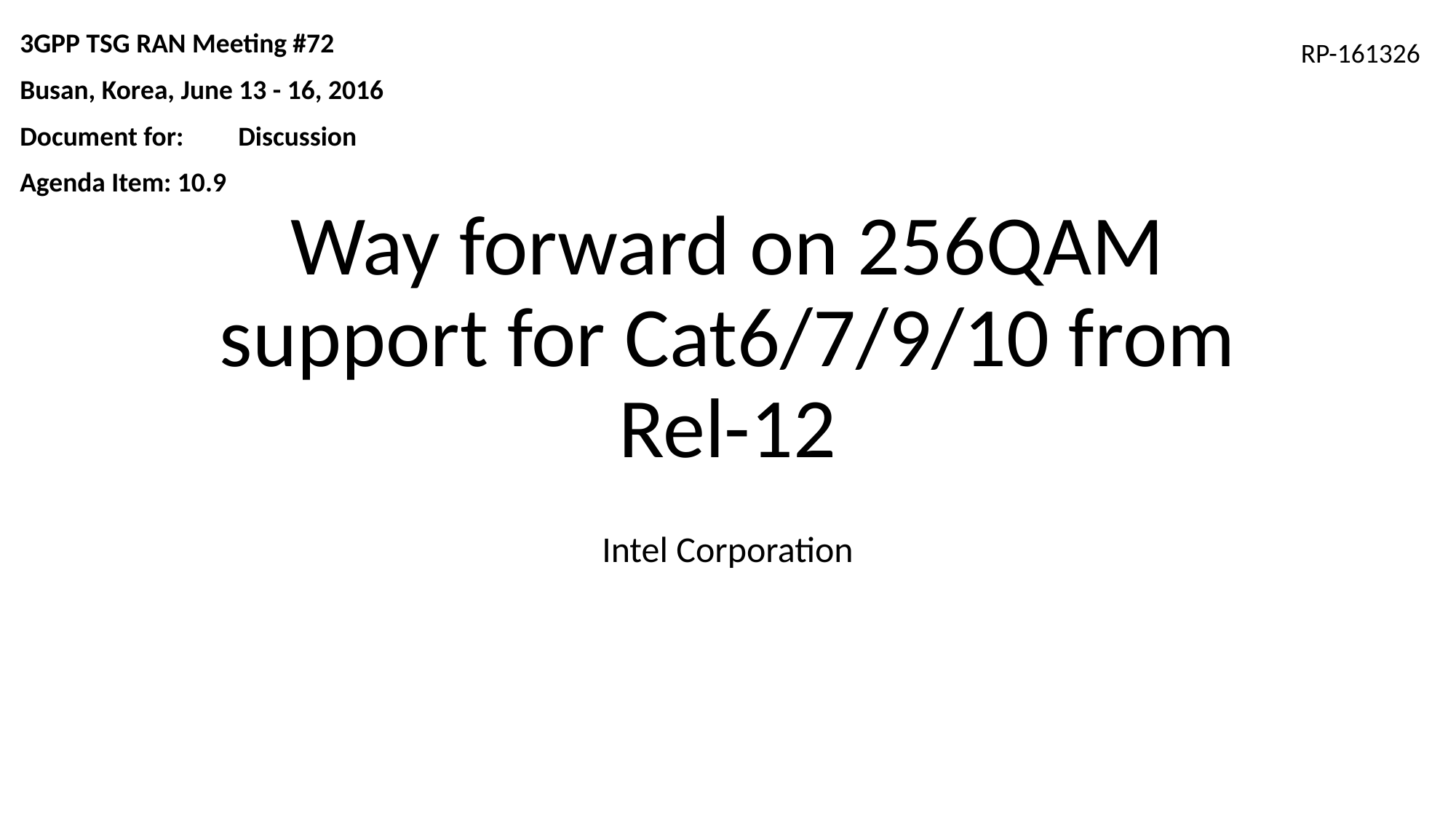

3GPP TSG RAN Meeting #72
Busan, Korea, June 13 - 16, 2016
Document for:	Discussion
Agenda Item: 10.9
RP-161326
# Way forward on 256QAM support for Cat6/7/9/10 from Rel-12
Intel Corporation